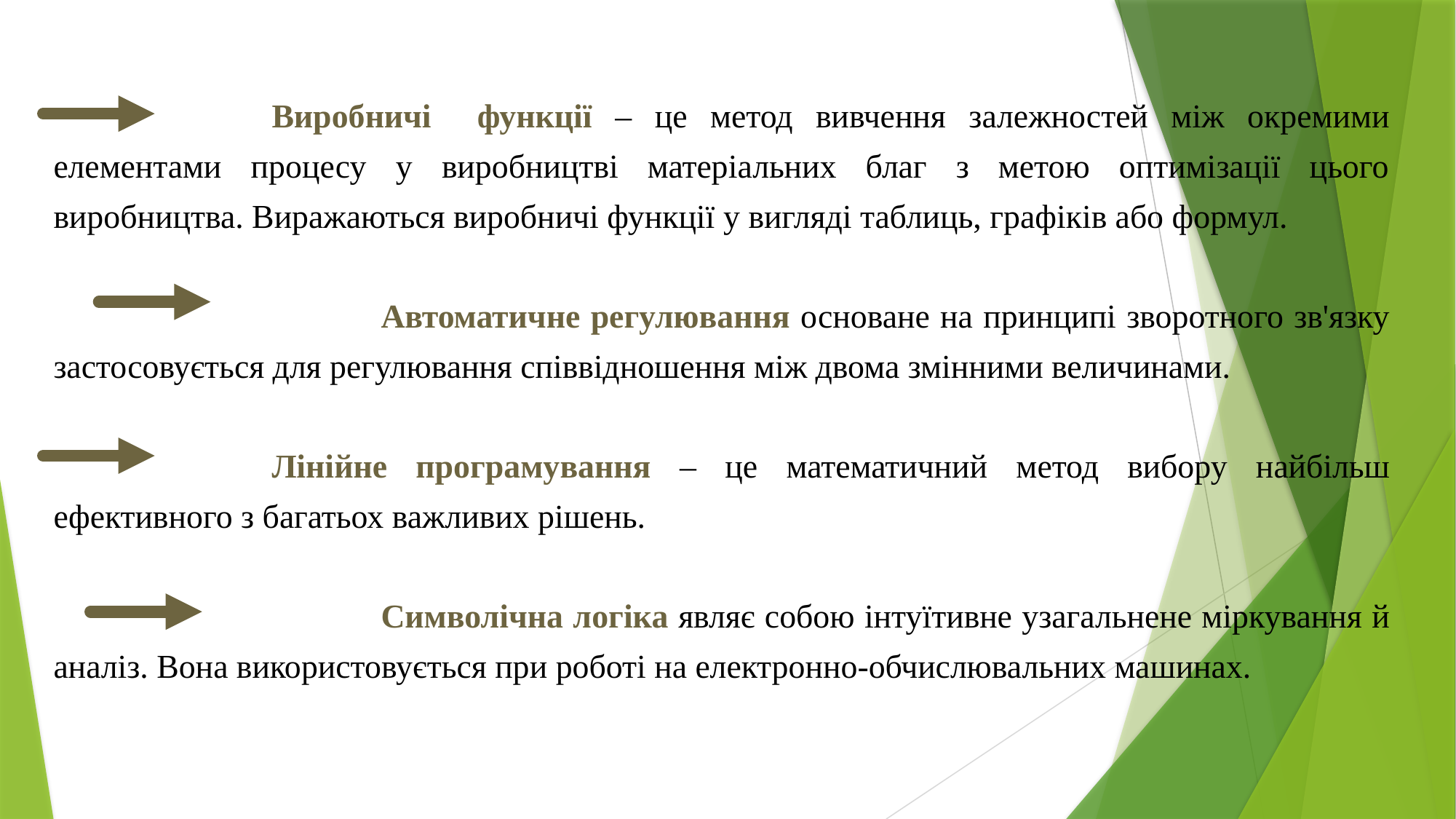

Виробничі  функції. Виробничі функції - метод вивчення залежностей між окремими елементами процесу у виробництві матеріальних благ з метою оптимізації цього виробництва. Виражаються виробничі функції або у вигляді таблиць, графіків або формул.
Автоматичне регулювання засноване на принципі зворотного зв'язку застосовується для регулювання співвідношення між двома змінними величинами.
Лінійне програмування – це математичний метод вибору найбільш ефективного з багатьох важливих рішень.
Символічна логіка являє собою інтуїтивне узагальнене міркування й аналіз. У практиці використовуються символи, що за своїм характером можуть не мати математичної форми, але часто служать базою для математичного аналізу.
Електронно-обчислювальні машини мають велике значення для інженерів-технологів, що працюють у складанні звітів і обробці даних, рішенні математичних і операційно-дослідницьких задач.
Теорія  інформації або зв'язку важлива при розробці систем керування виробництвом із застосуванням ЕОМ і при програмуванні їхньої роботи для ефективного рішення задач, зв'язаних з обробкою документів, обліком, а також у рішенні питань по організації виробництва і керування.
Теорія черги або очікування використовується при рішенні задач, що відрізняється надзвичайно складною математичною інтерпретацією.
		Виробничі  функції – це метод вивчення залежностей між окремими елементами процесу у виробництві матеріальних благ з метою оптимізації цього виробництва. Виражаються виробничі функції у вигляді таблиць, графіків або формул.

			Автоматичне регулювання основане на принципі зворотного зв'язку застосовується для регулювання співвідношення між двома змінними величинами.

		Лінійне програмування – це математичний метод вибору найбільш ефективного з багатьох важливих рішень.

			Символічна логіка являє собою інтуїтивне узагальнене міркування й аналіз. Вона використовується при роботі на електронно-обчислювальних машинах.